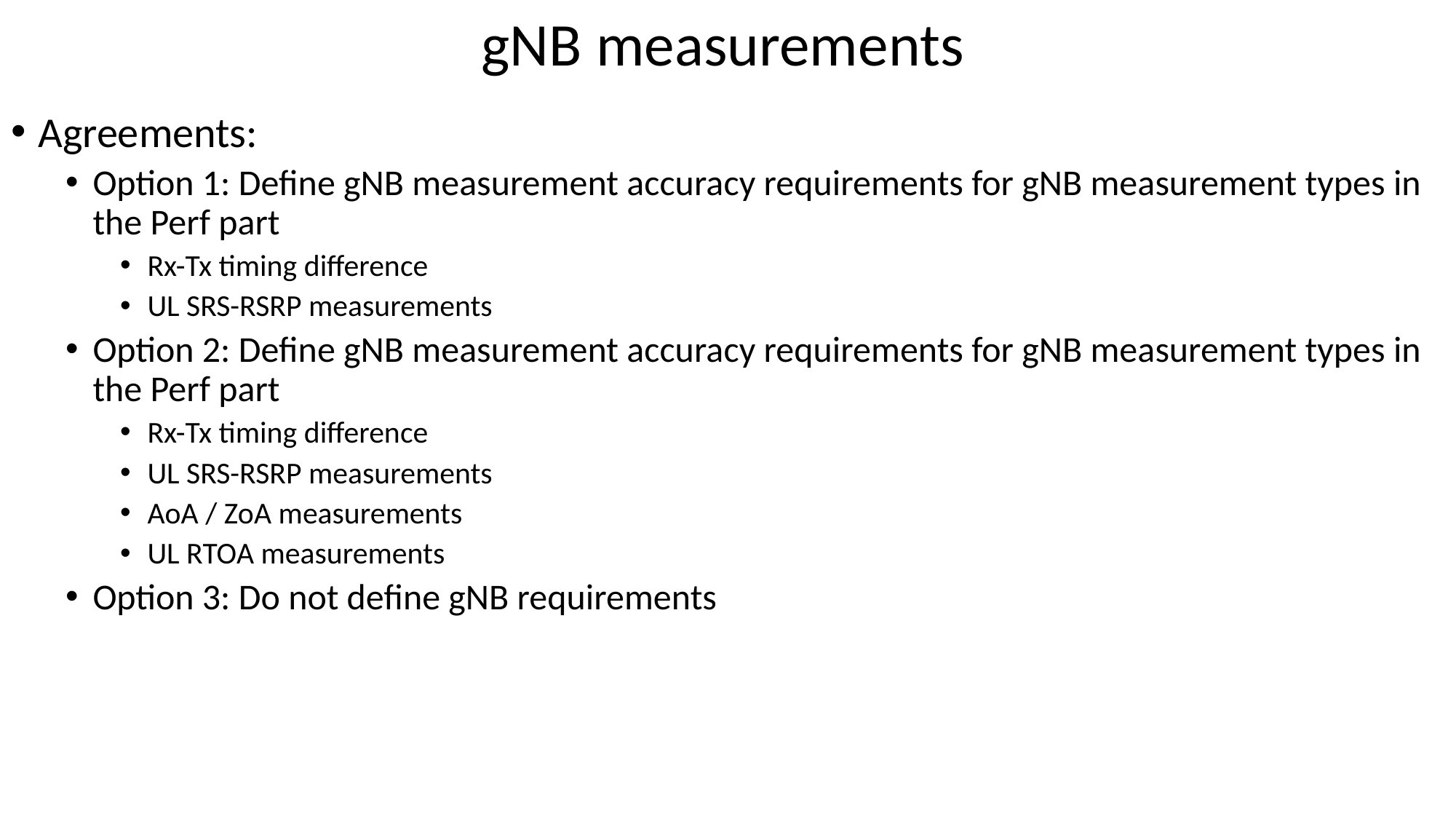

# gNB measurements
Agreements:
Option 1: Define gNB measurement accuracy requirements for gNB measurement types in the Perf part
Rx-Tx timing difference
UL SRS-RSRP measurements
Option 2: Define gNB measurement accuracy requirements for gNB measurement types in the Perf part
Rx-Tx timing difference
UL SRS-RSRP measurements
AoA / ZoA measurements
UL RTOA measurements
Option 3: Do not define gNB requirements